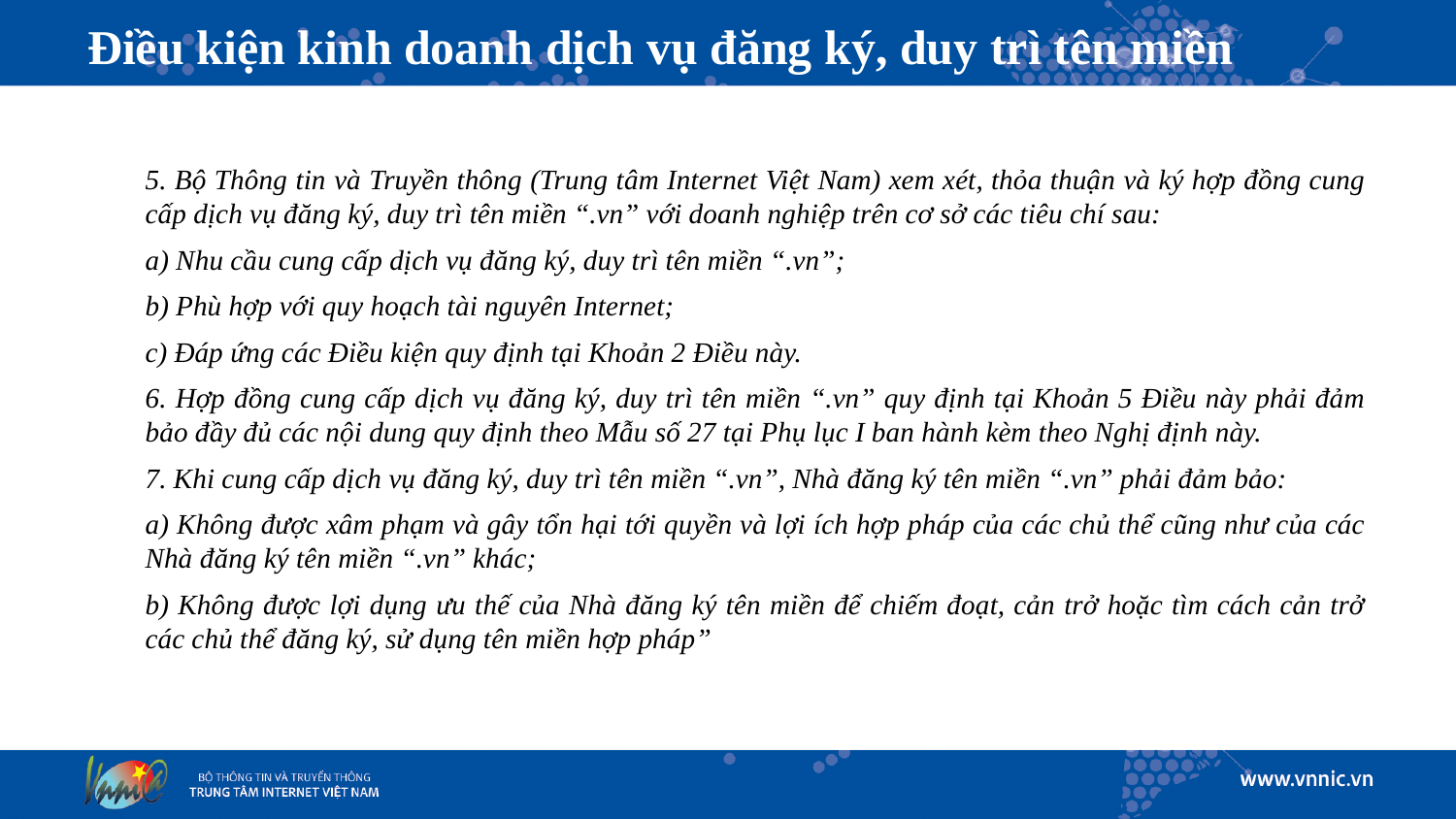

# Điều kiện kinh doanh dịch vụ đăng ký, duy trì tên miền
5. Bộ Thông tin và Truyền thông (Trung tâm Internet Việt Nam) xem xét, thỏa thuận và ký hợp đồng cung cấp dịch vụ đăng ký, duy trì tên miền “.vn” với doanh nghiệp trên cơ sở các tiêu chí sau:
a) Nhu cầu cung cấp dịch vụ đăng ký, duy trì tên miền “.vn”;
b) Phù hợp với quy hoạch tài nguyên Internet;
c) Đáp ứng các Điều kiện quy định tại Khoản 2 Điều này.
6. Hợp đồng cung cấp dịch vụ đăng ký, duy trì tên miền “.vn” quy định tại Khoản 5 Điều này phải đảm bảo đầy đủ các nội dung quy định theo Mẫu số 27 tại Phụ lục I ban hành kèm theo Nghị định này.
7. Khi cung cấp dịch vụ đăng ký, duy trì tên miền “.vn”, Nhà đăng ký tên miền “.vn” phải đảm bảo:
a) Không được xâm phạm và gây tổn hại tới quyền và lợi ích hợp pháp của các chủ thể cũng như của các Nhà đăng ký tên miền “.vn” khác;
b) Không được lợi dụng ưu thế của Nhà đăng ký tên miền để chiếm đoạt, cản trở hoặc tìm cách cản trở các chủ thể đăng ký, sử dụng tên miền hợp pháp”